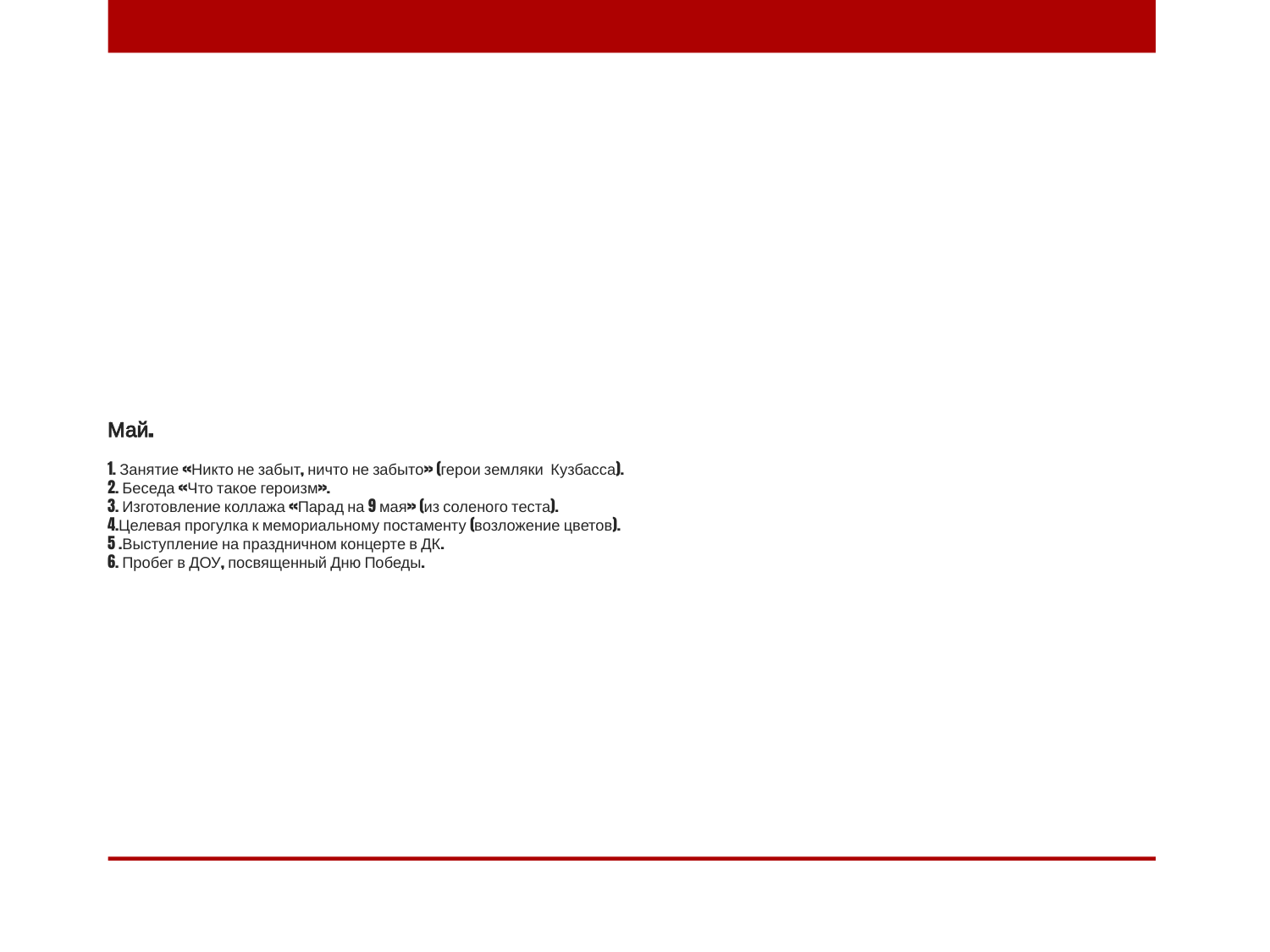

# Май. 1. Занятие «Никто не забыт, ничто не забыто» (герои земляки  Кузбасса). 2. Беседа «Что такое героизм». 3. Изготовление коллажа «Парад на 9 мая» (из соленого теста). 4.Целевая прогулка к мемориальному постаменту (возложение цветов). 5 .Выступление на праздничном концерте в ДК. 6. Пробег в ДОУ, посвященный Дню Победы.